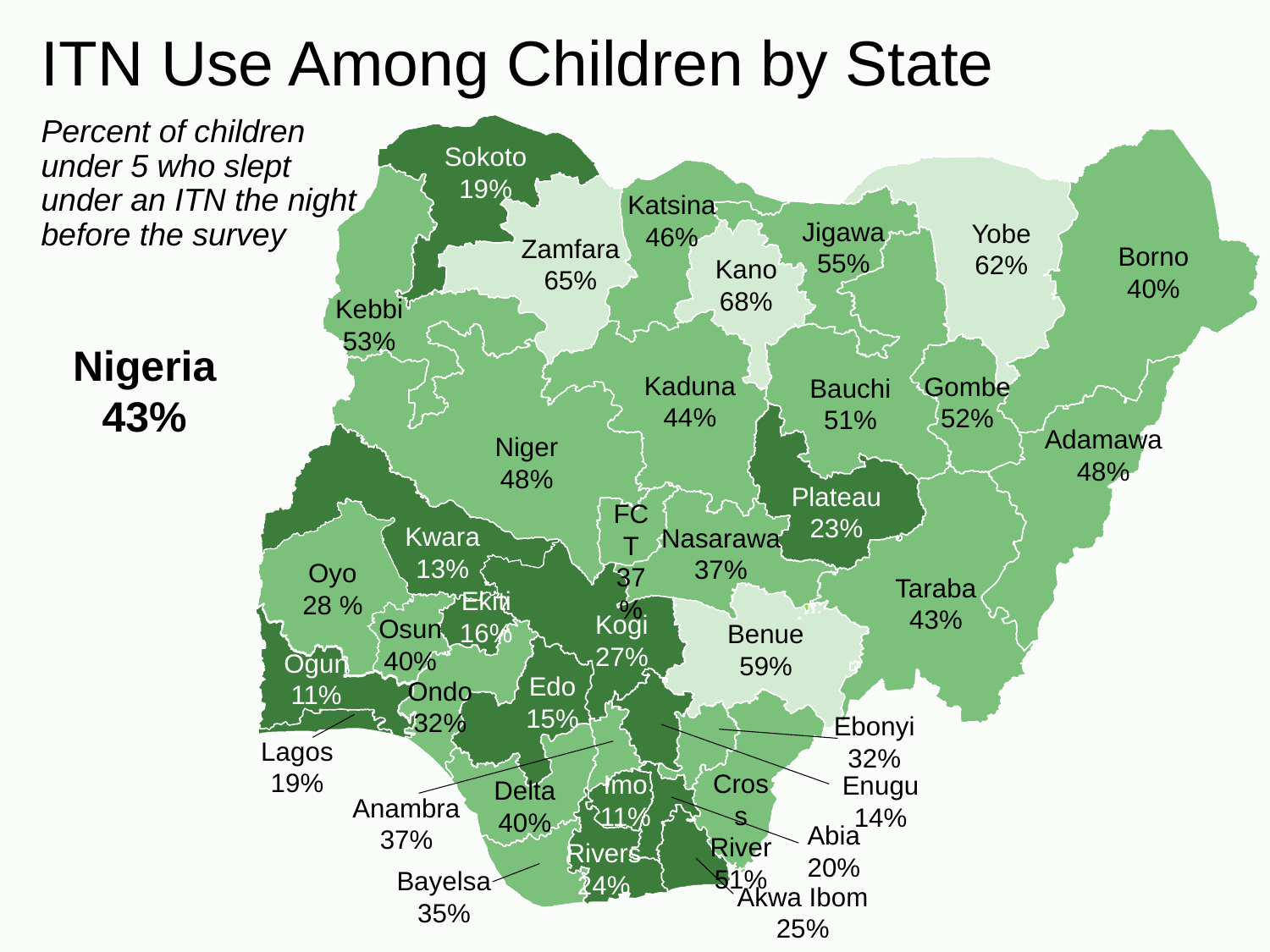

# ITN Use Among Children by State
Percent of children under 5 who slept under an ITN the night before the survey

Sokoto
19%
Katsina
46%
Jigawa
55%
Yobe
62%
Zamfara
65%
Borno
40%
Kano
68%
Kebbi
53%
Kaduna
44%
Gombe
52%
Bauchi
51%
Niger
48%
Adamawa
48%
Plateau
23%
FCT
37%
Kwara
13%
Nasarawa
37%
Taraba
43%
Oyo
28 %
Kogi
27%
Osun
40%
Ogun
11%
Ondo
32%
Ekiti
16%
Ebonyi
32%
Benue
59%
Edo
15%
Cross River
51%
Enugu
14%
Anambra
37%
Abia
20%
Rivers
24%
Bayelsa
35%
Akwa Ibom
25%

Nigeria
43%

Lagos
19%

Imo
11%
Delta
40%